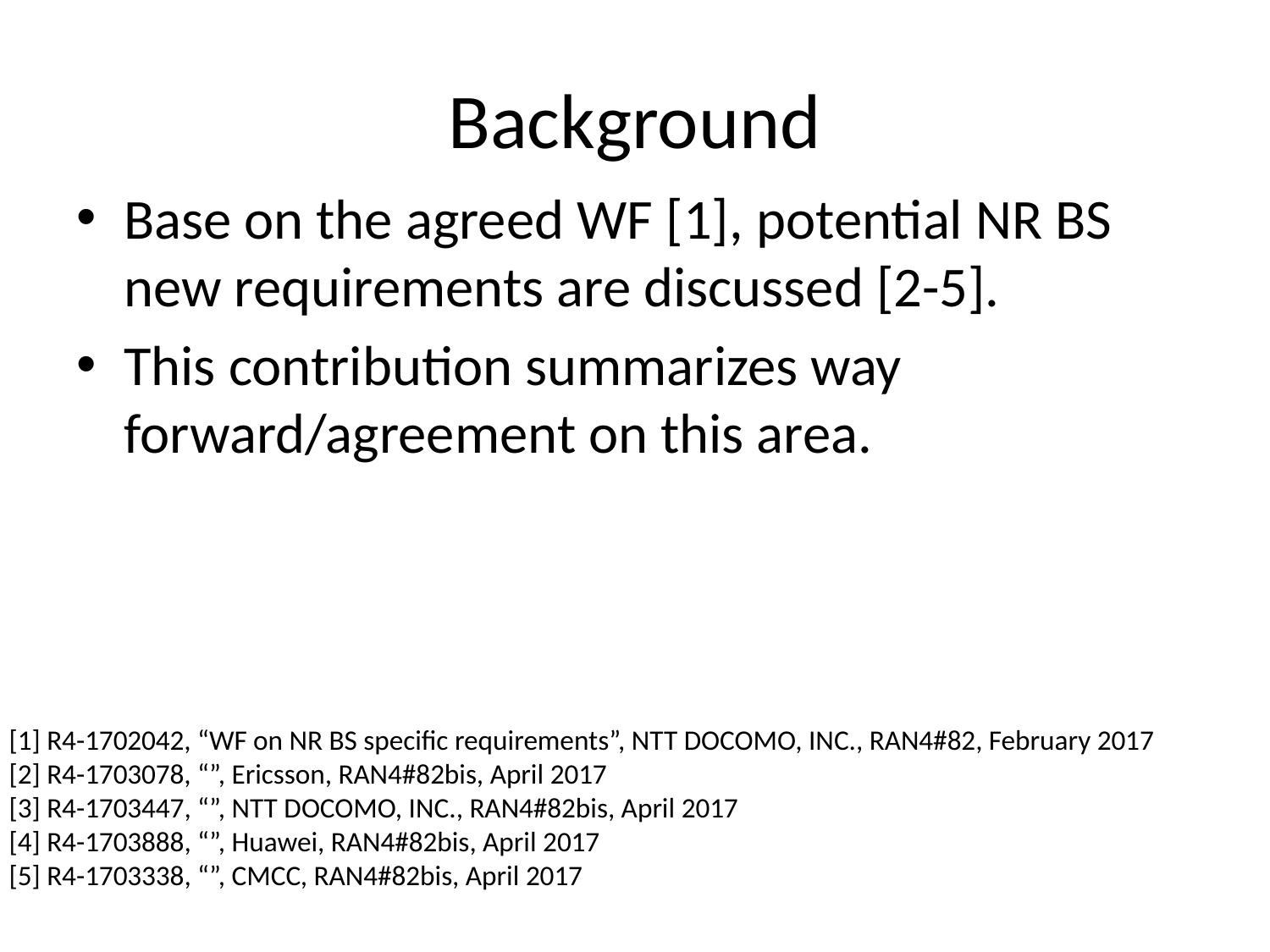

# Background
Base on the agreed WF [1], potential NR BS new requirements are discussed [2-5].
This contribution summarizes way forward/agreement on this area.
[1] R4-1702042, “WF on NR BS specific requirements”, NTT DOCOMO, INC., RAN4#82, February 2017
[2] R4-1703078, “”, Ericsson, RAN4#82bis, April 2017
[3] R4-1703447, “”, NTT DOCOMO, INC., RAN4#82bis, April 2017
[4] R4-1703888, “”, Huawei, RAN4#82bis, April 2017
[5] R4-1703338, “”, CMCC, RAN4#82bis, April 2017